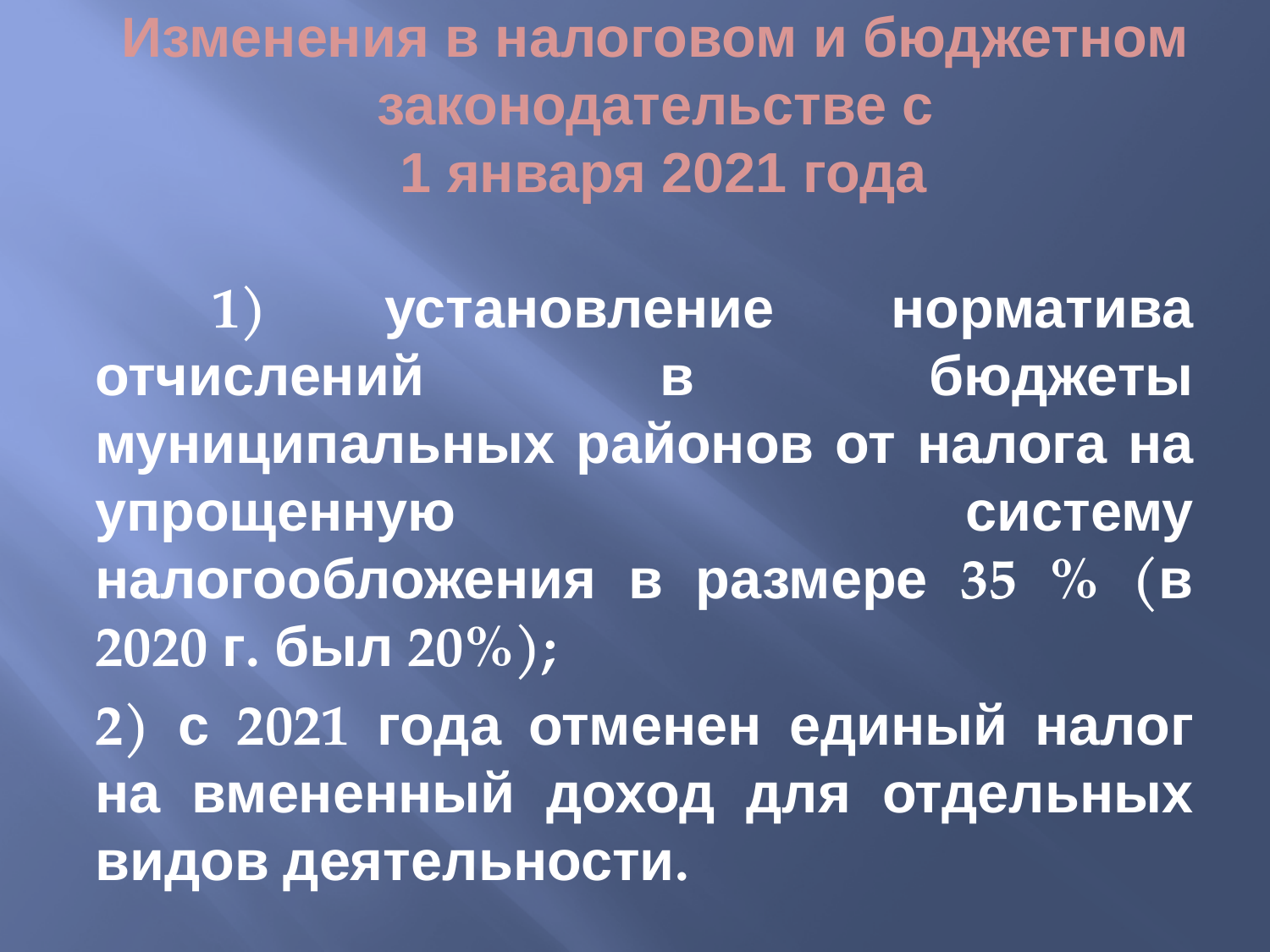

# Изменения в налоговом и бюджетном законодательстве с 1 января 2021 года

 1) установление норматива отчислений в бюджеты муниципальных районов от налога на упрощенную систему налогообложения в размере 35 % (в 2020 г. был 20%);
2) с 2021 года отменен единый налог на вмененный доход для отдельных видов деятельности.